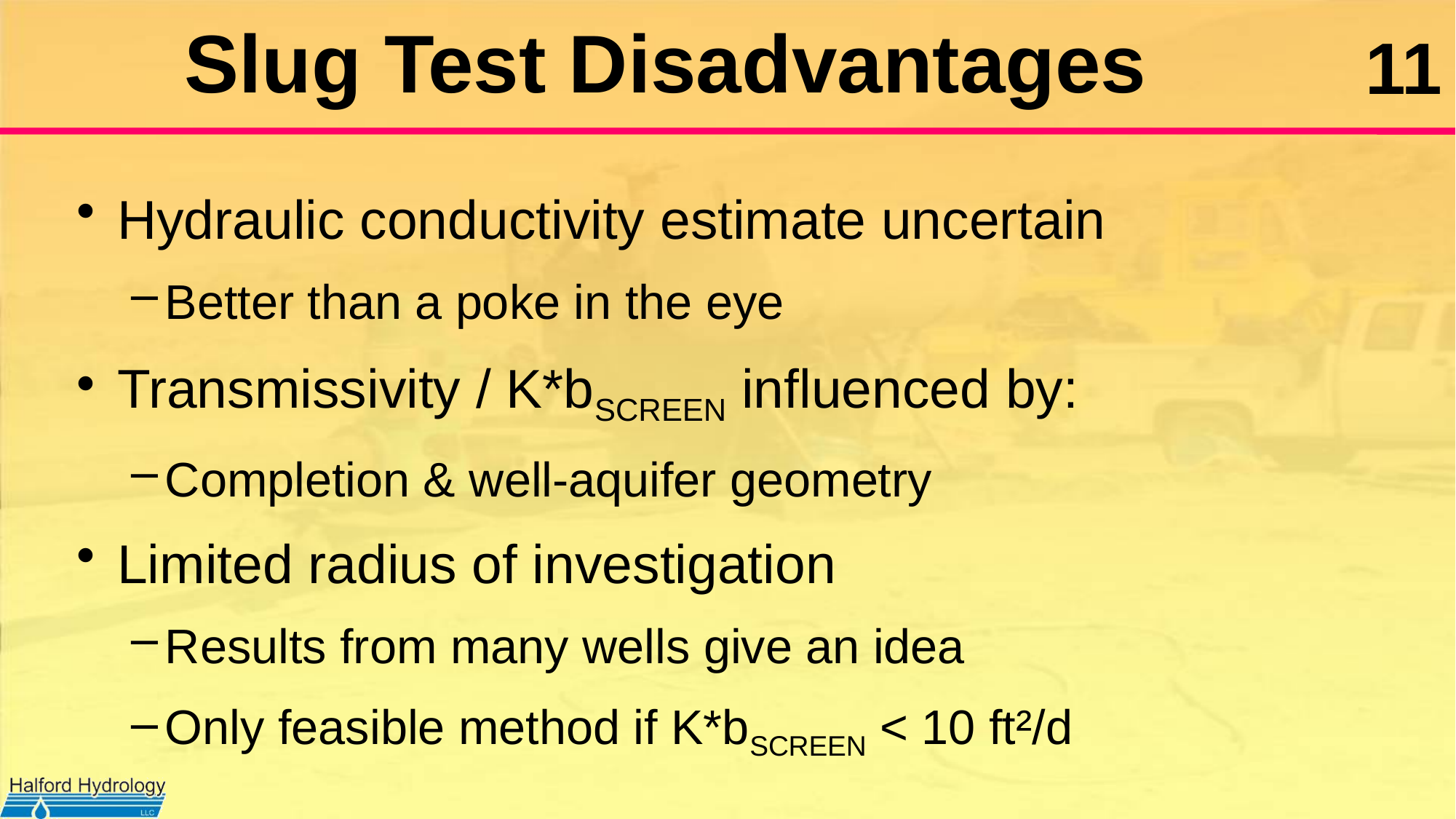

# Slug Test Disadvantages
Hydraulic conductivity estimate uncertain
Better than a poke in the eye
Transmissivity / K*bSCREEN influenced by:
Completion & well-aquifer geometry
Limited radius of investigation
Results from many wells give an idea
Only feasible method if K*bSCREEN < 10 ft²/d